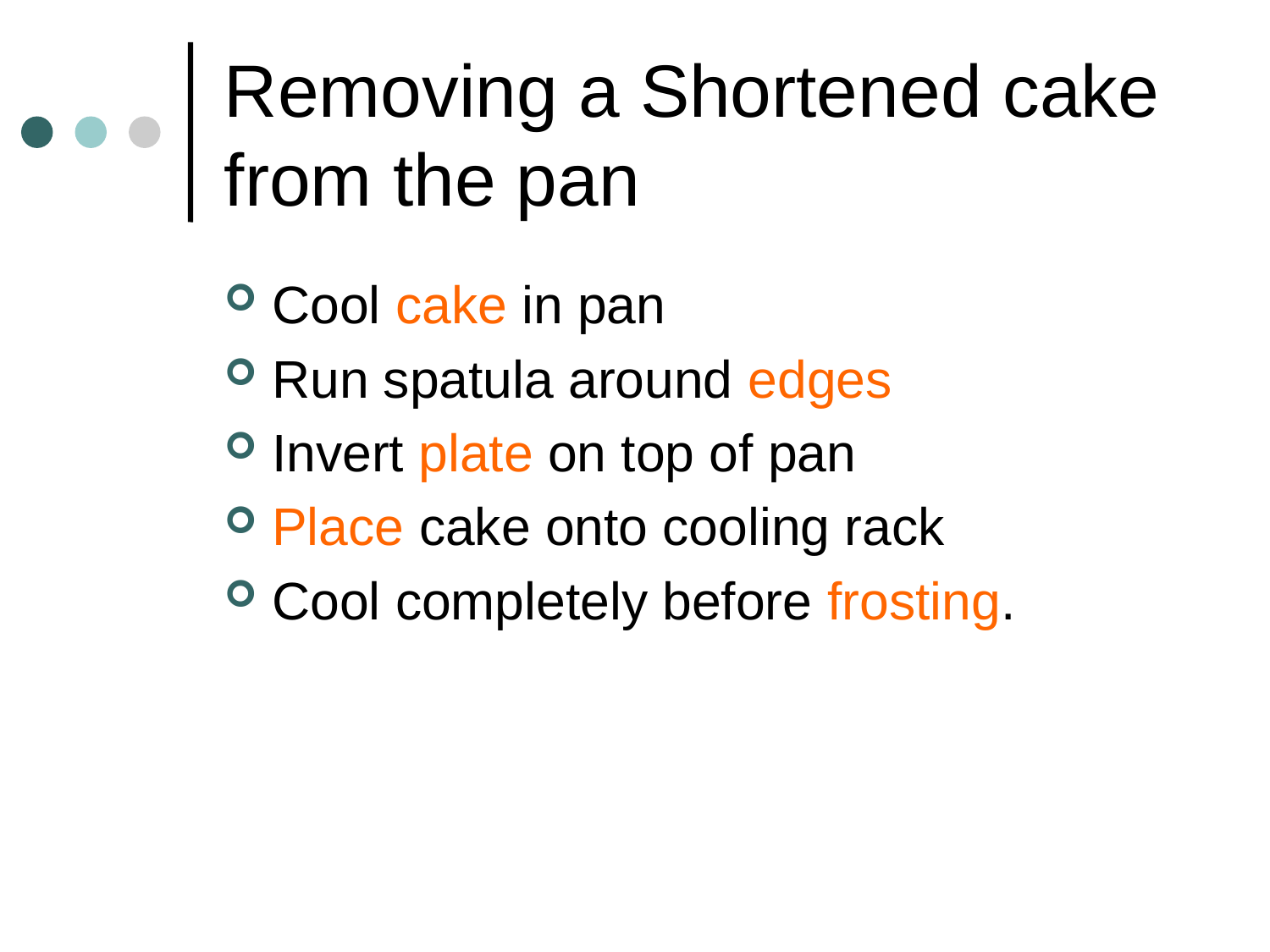

# Removing a Shortened cake from the pan
Cool cake in pan
Run spatula around edges
Invert plate on top of pan
Place cake onto cooling rack
Cool completely before frosting.